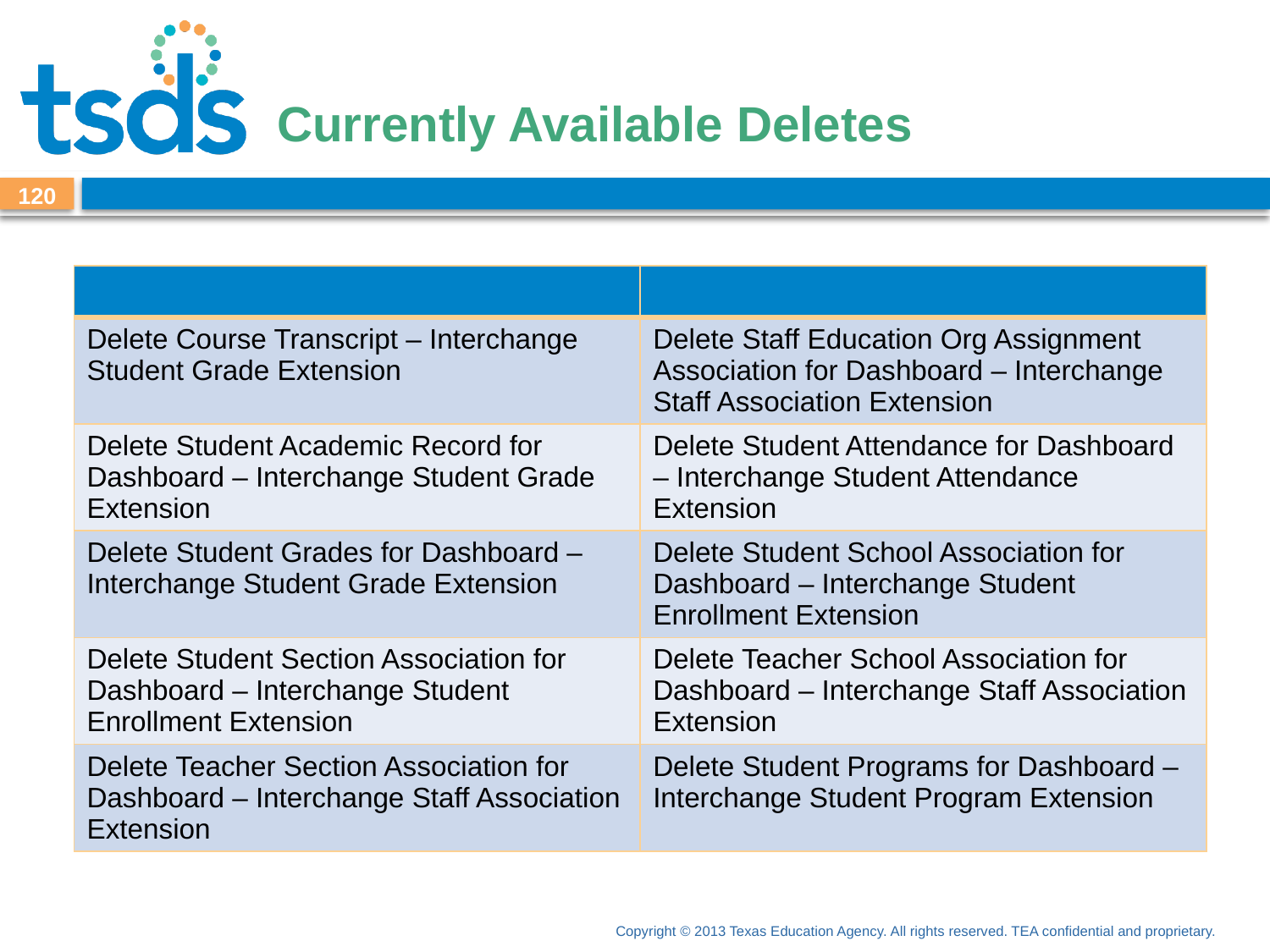

# Currently Available Deletes
120
|  |  |
| --- | --- |
| Delete Course Transcript – Interchange Student Grade Extension | Delete Staff Education Org Assignment Association for Dashboard – Interchange Staff Association Extension |
| Delete Student Academic Record for Dashboard – Interchange Student Grade Extension | Delete Student Attendance for Dashboard – Interchange Student Attendance Extension |
| Delete Student Grades for Dashboard – Interchange Student Grade Extension | Delete Student School Association for Dashboard – Interchange Student Enrollment Extension |
| Delete Student Section Association for Dashboard – Interchange Student Enrollment Extension | Delete Teacher School Association for Dashboard – Interchange Staff Association Extension |
| Delete Teacher Section Association for Dashboard – Interchange Staff Association Extension | Delete Student Programs for Dashboard – Interchange Student Program Extension |